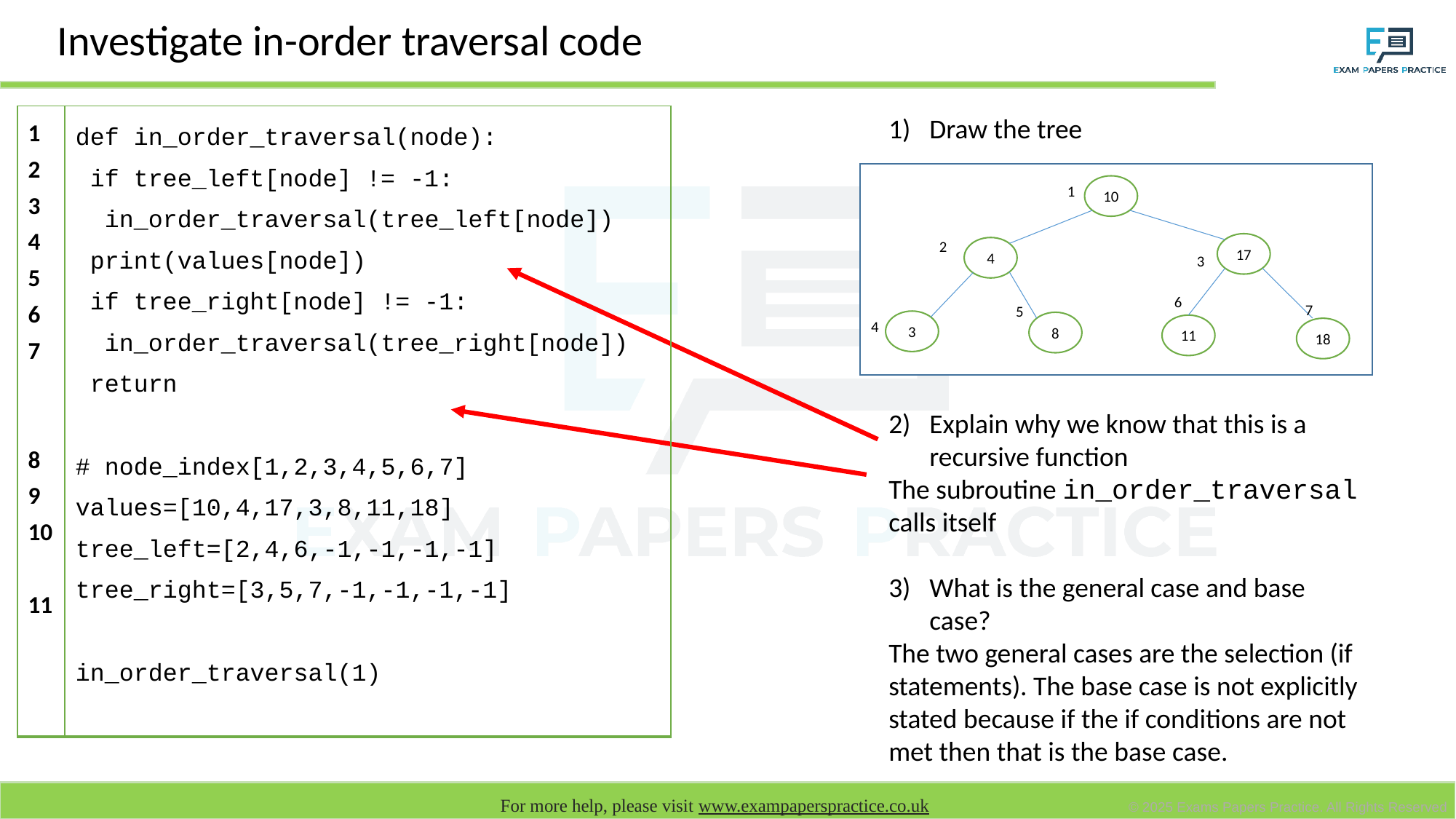

# Investigate in-order traversal code
| 1 2 3 4 5 6 7 8 9 10 11 | def in\_order\_traversal(node): if tree\_left[node] != -1: in\_order\_traversal(tree\_left[node]) print(values[node]) if tree\_right[node] != -1: in\_order\_traversal(tree\_right[node]) return # node\_index[1,2,3,4,5,6,7] values=[10,4,17,3,8,11,18] tree\_left=[2,4,6,-1,-1,-1,-1] tree\_right=[3,5,7,-1,-1,-1,-1] in\_order\_traversal(1) |
| --- | --- |
Draw the tree

Explain why we know that this is a recursive function
The subroutine in_order_traversal calls itself

What is the general case and base case?
The two general cases are the selection (if statements). The base case is not explicitly stated because if the if conditions are not met then that is the base case.

10
17
4
3
8
11
18
1
2
3
6
7
5
4